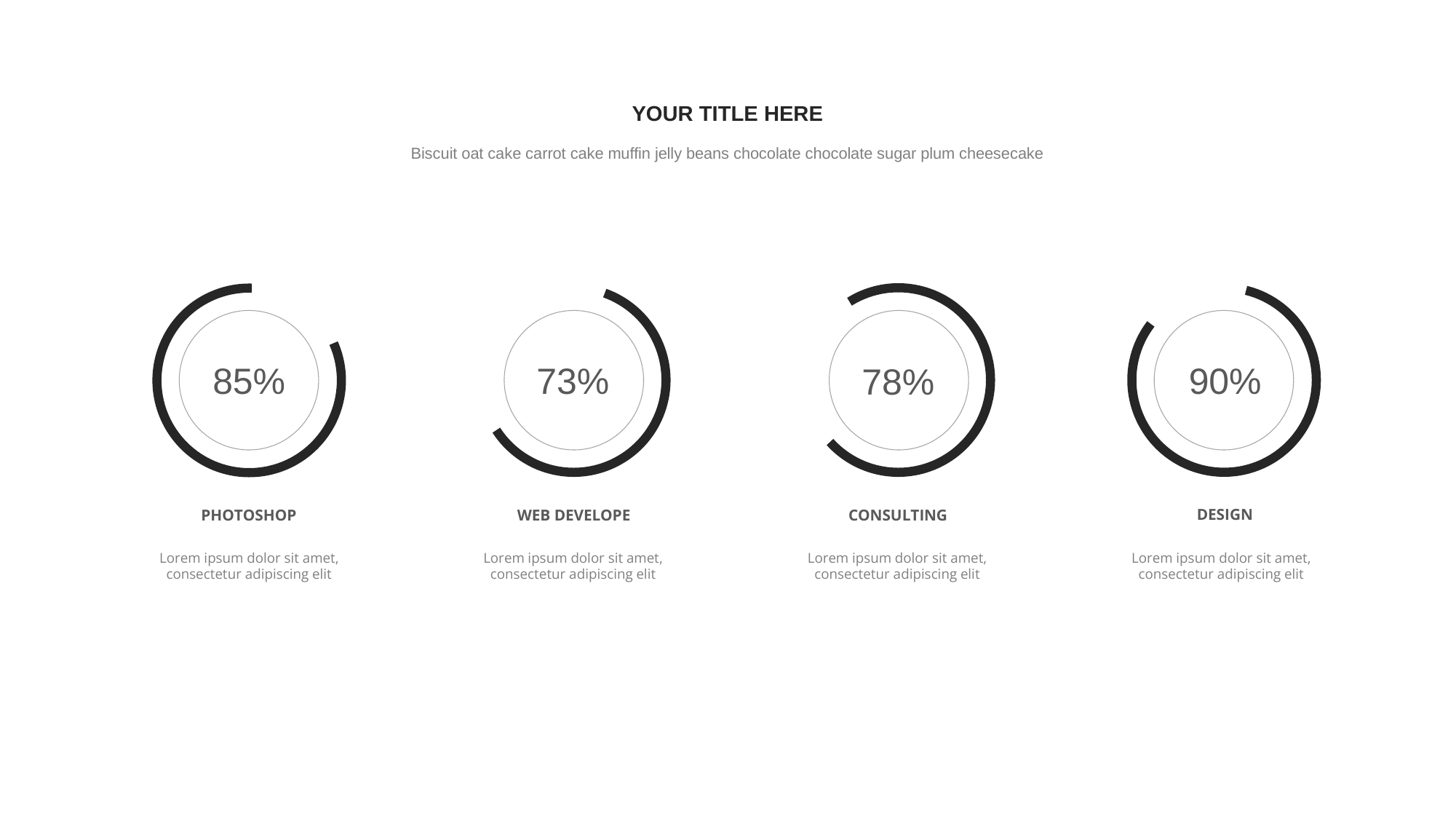

YOUR TITLE HERE
Biscuit oat cake carrot cake muffin jelly beans chocolate chocolate sugar plum cheesecake

85%
73%
90%
78%
DESIGN
Lorem ipsum dolor sit amet, consectetur adipiscing elit
PHOTOSHOP
Lorem ipsum dolor sit amet, consectetur adipiscing elit
WEB DEVELOPE
Lorem ipsum dolor sit amet, consectetur adipiscing elit
CONSULTING
Lorem ipsum dolor sit amet, consectetur adipiscing elit